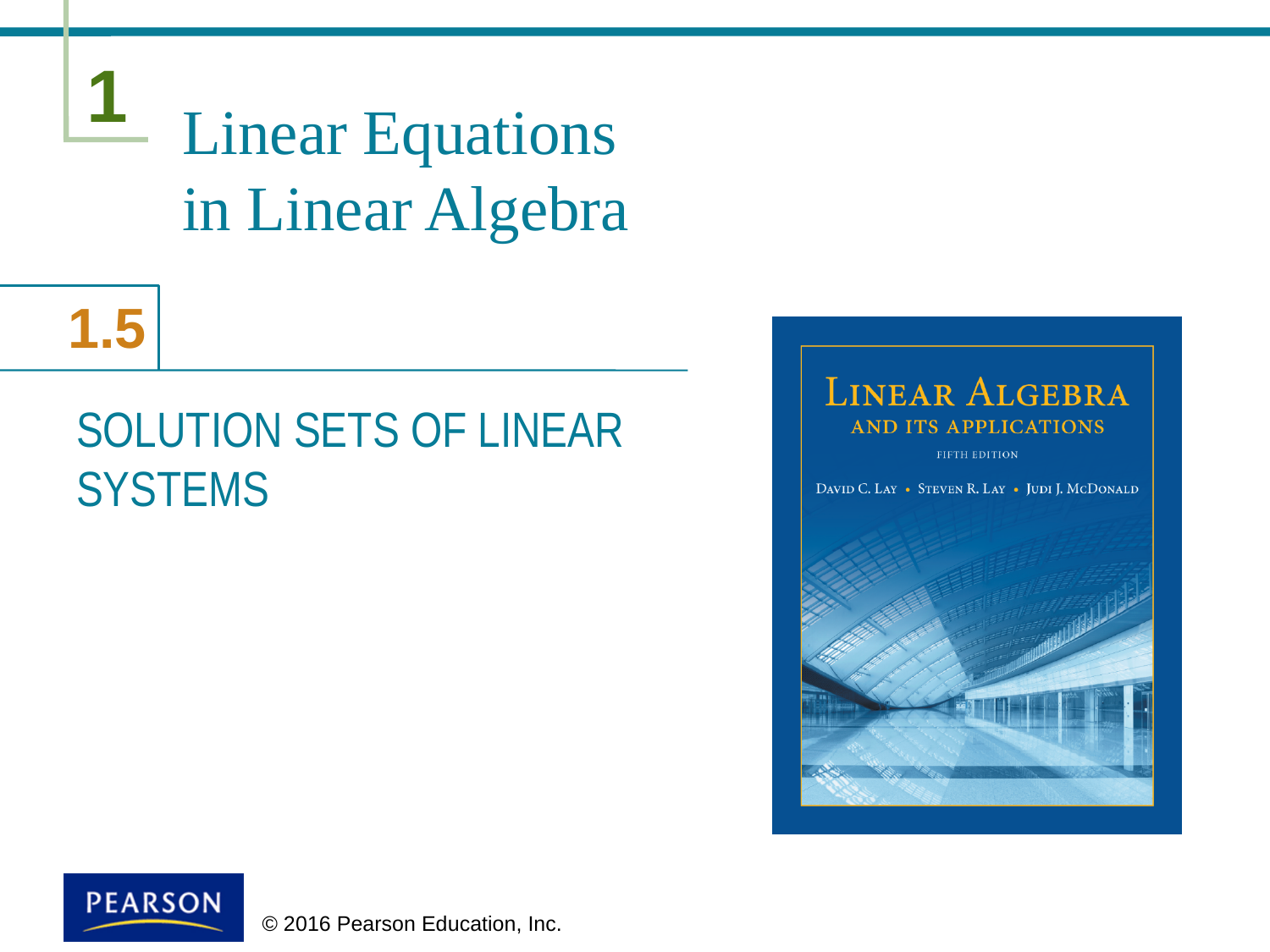

# Linear Equations in Linear Algebra
SOLUTION SETS OF LINEAR SYSTEMS
 © 2016 Pearson Education, Inc.